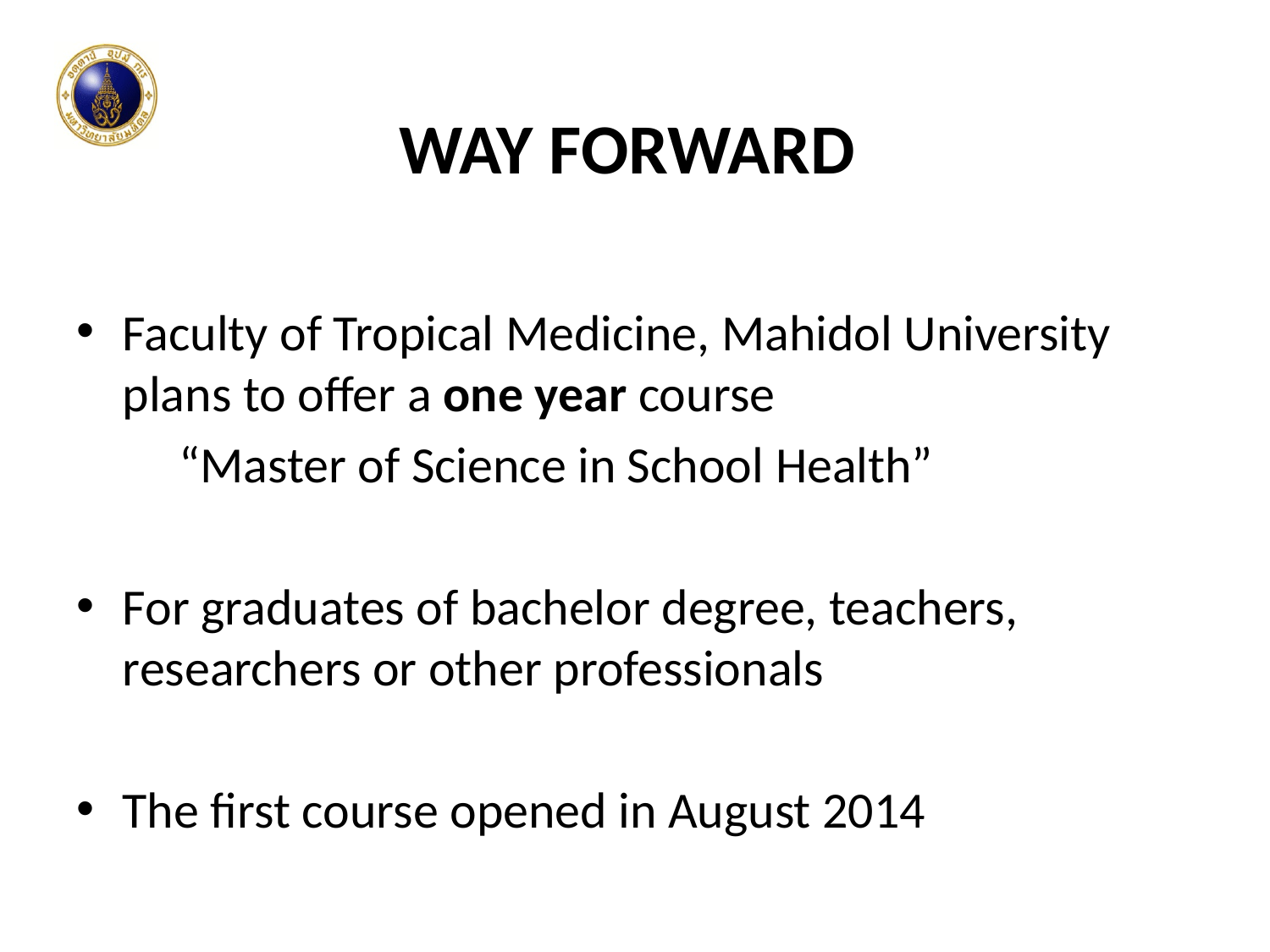

# WAY FORWARD

Faculty of Tropical Medicine, Mahidol University plans to offer a one year course
         “Master of Science in School Health”

For graduates of bachelor degree, teachers, researchers or other professionals

The first course opened in August 2014